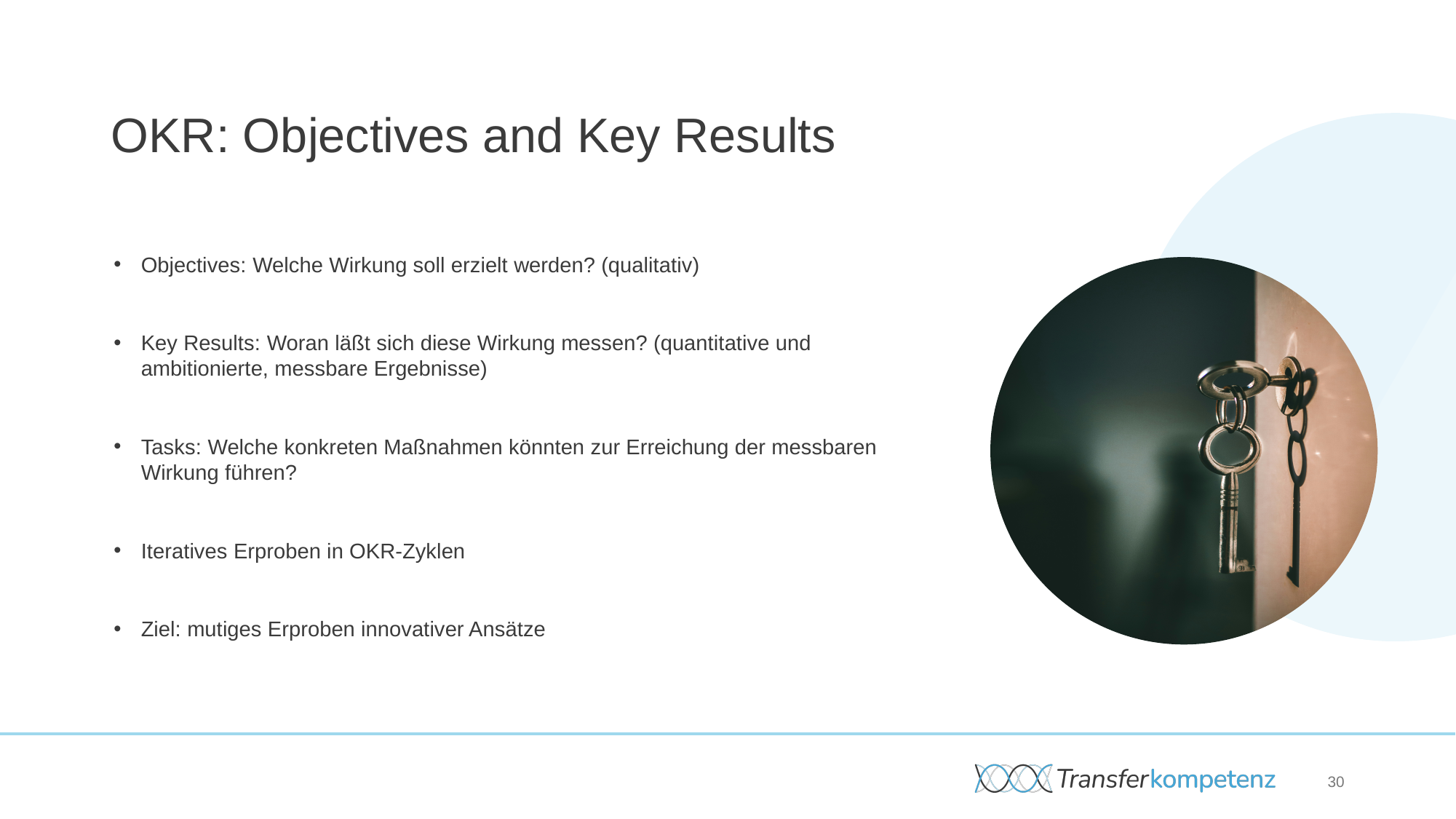

OKR: Objectives and Key Results

Objectives: Welche Wirkung soll erzielt werden? (qualitativ)

Key Results: Woran läßt sich diese Wirkung messen? (quantitative und ambitionierte, messbare Ergebnisse)

Tasks: Welche konkreten Maßnahmen könnten zur Erreichung der messbaren Wirkung führen?

Iteratives Erproben in OKR-Zyklen

Ziel: mutiges Erproben innovativer Ansätze

30